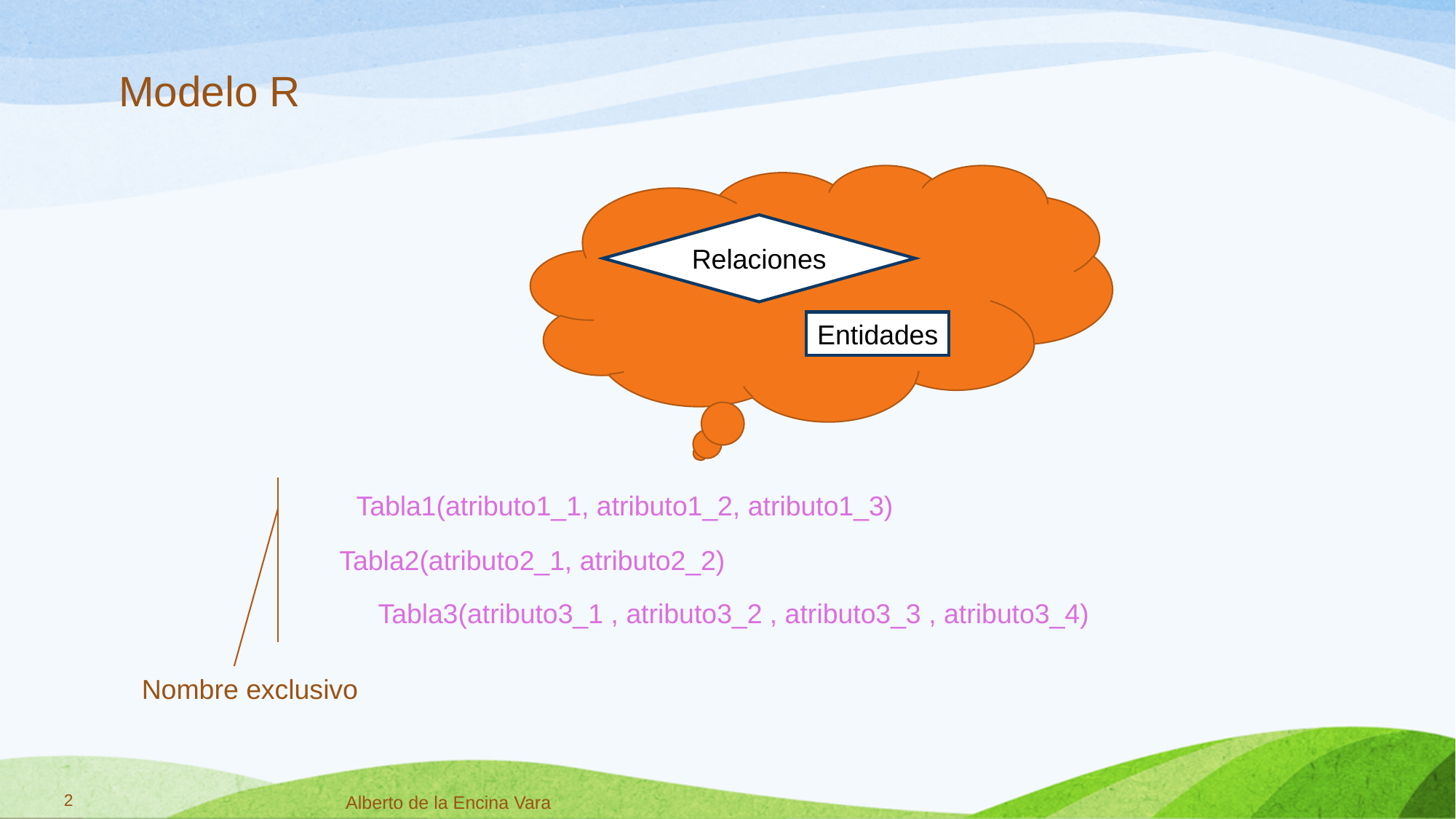

Modelo R

Relaciones
Entidades

Tabla1(atributo1_1, atributo1_2, atributo1_3)
Tabla2(atributo2_1, atributo2_2)
Tabla3(atributo3_1 , atributo3_2 , atributo3_3 , atributo3_4)
Nombre exclusivo
2
Alberto de la Encina Vara